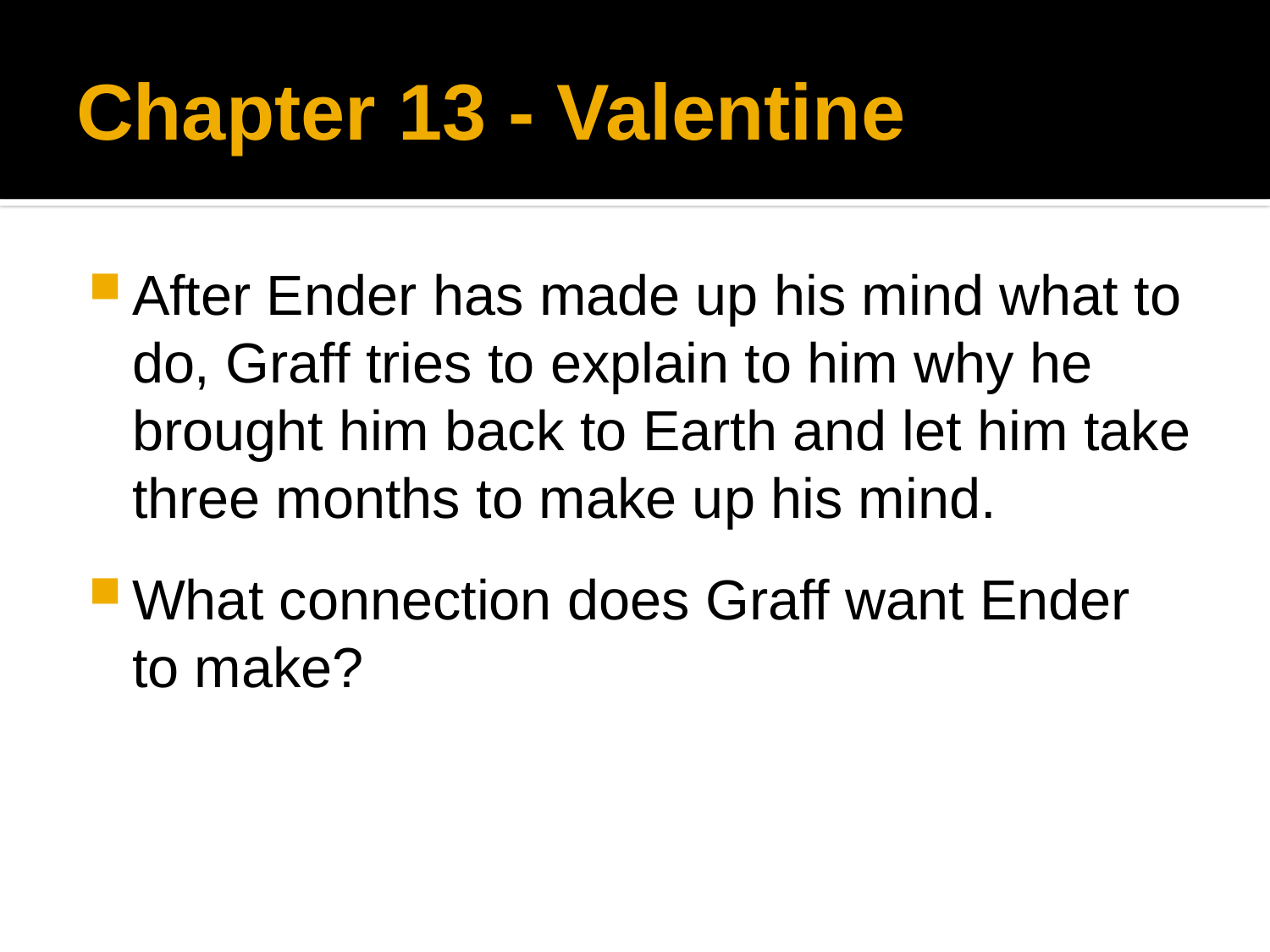

# Chapter 13 - Valentine
After Ender has made up his mind what to do, Graff tries to explain to him why he brought him back to Earth and let him take three months to make up his mind.

What connection does Graff want Ender to make?